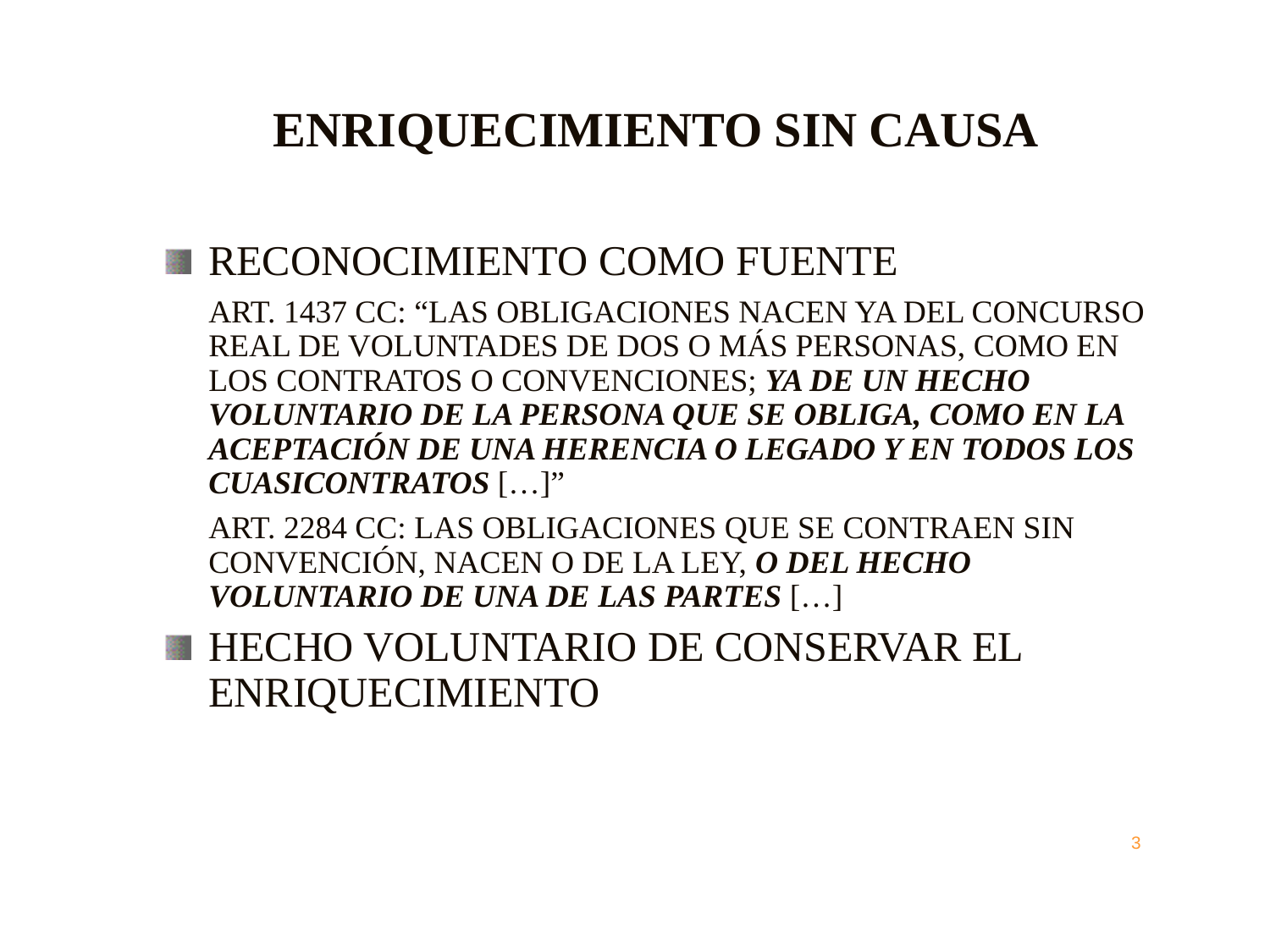

# ENRIQUECIMIENTO SIN CAUSA
RECONOCIMIENTO COMO FUENTE
	ART. 1437 CC: “LAS OBLIGACIONES NACEN YA DEL CONCURSO REAL DE VOLUNTADES DE DOS O MÁS PERSONAS, COMO EN LOS CONTRATOS O CONVENCIONES; YA DE UN HECHO VOLUNTARIO DE LA PERSONA QUE SE OBLIGA, COMO EN LA ACEPTACIÓN DE UNA HERENCIA O LEGADO Y EN TODOS LOS CUASICONTRATOS […]”
	ART. 2284 CC: LAS OBLIGACIONES QUE SE CONTRAEN SIN CONVENCIÓN, NACEN O DE LA LEY, O DEL HECHO VOLUNTARIO DE UNA DE LAS PARTES […]
HECHO VOLUNTARIO DE CONSERVAR EL ENRIQUECIMIENTO

3